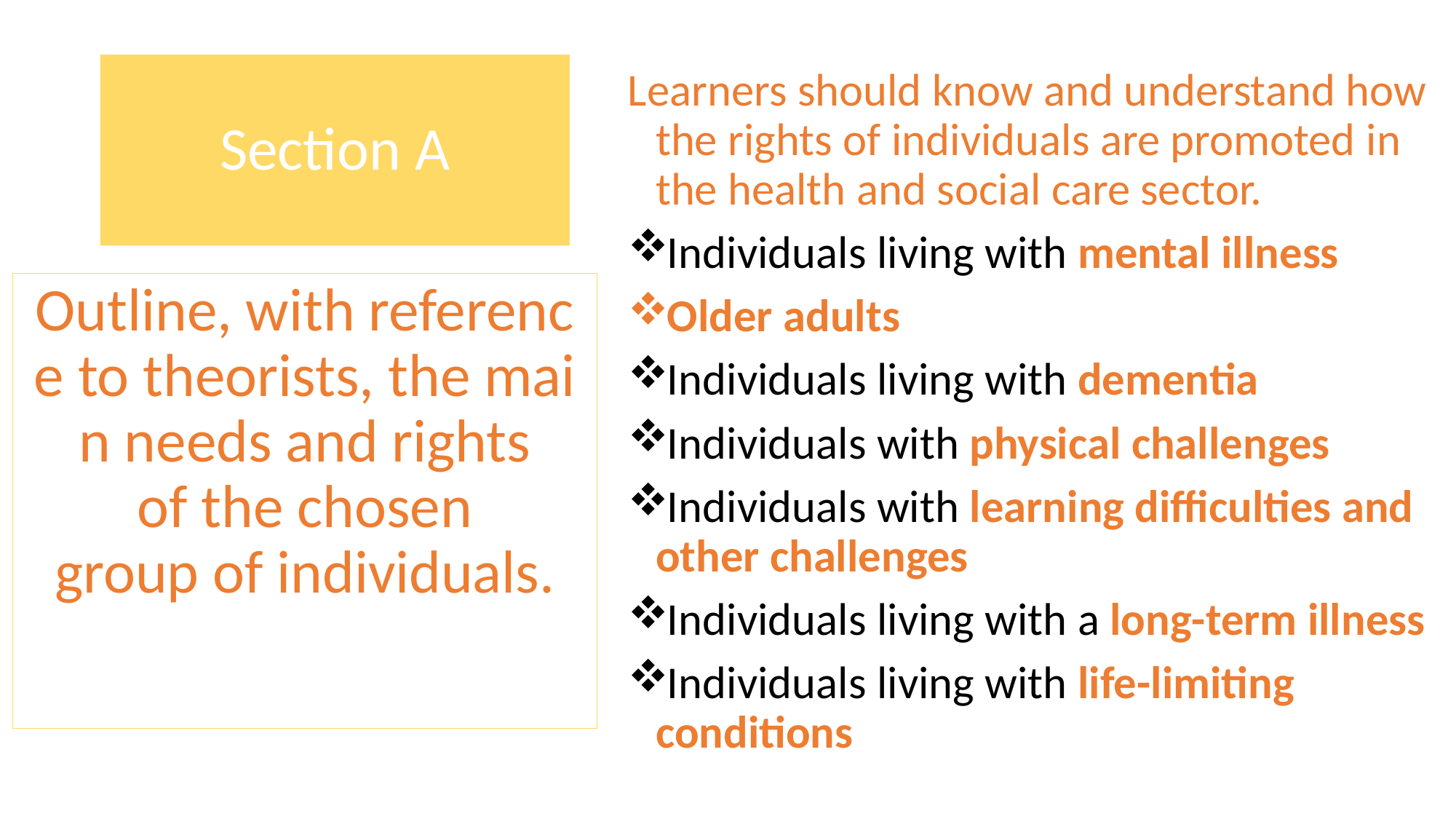

# Section A
Learners should know and understand how the rights of individuals are promoted in the health and social care sector.
Individuals living with mental illness
Older adults
Individuals living with dementia
Individuals with physical challenges
Individuals with learning difficulties and other challenges
Individuals living with a long-term illness
Individuals living with life-limiting conditions

Outline, with reference to theorists, the main needs and rights of the chosen group of individuals.